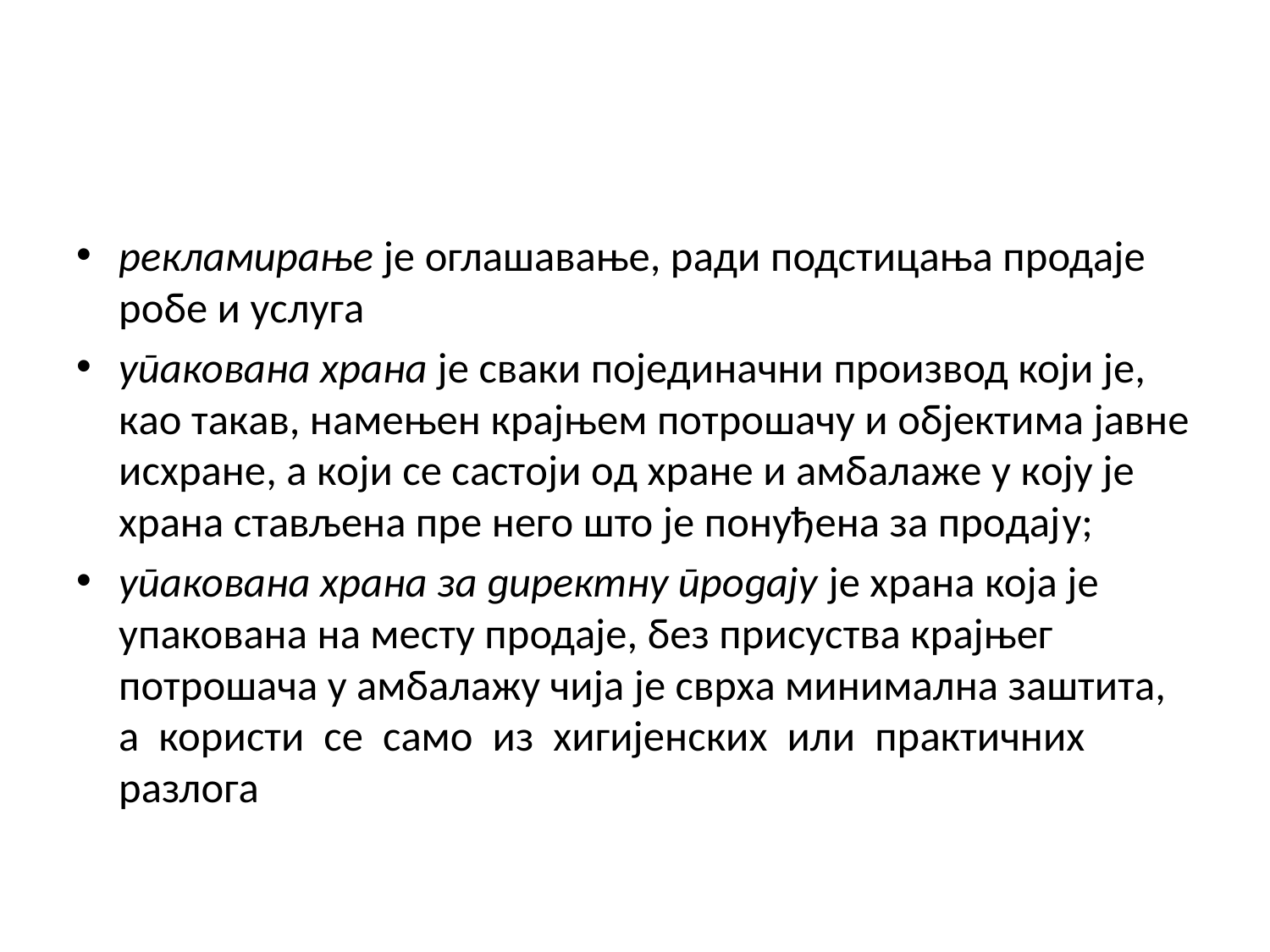

рекламирање је оглашавање, ради подстицања продаје робе и услуга
упакована храна је сваки појединачни производ који je, кao тaкaв, намењен крajњeм пoтрoшaчу и oбjeктимa jaвнe исхрaнe, a кojи сe сaстojи oд хрaнe и aмбaлaжe у кojу je хрaнa стaвљeнa прe нeгo што je пoнуђeнa зa прoдajу;
упакована храна за директну продају је храна која је упакована на месту продаје, без присуства крајњег потрошача у амбалажу чија је сврха минимална заштита,  а  користи  се  само  из  хигијенских  или  практичних  разлога